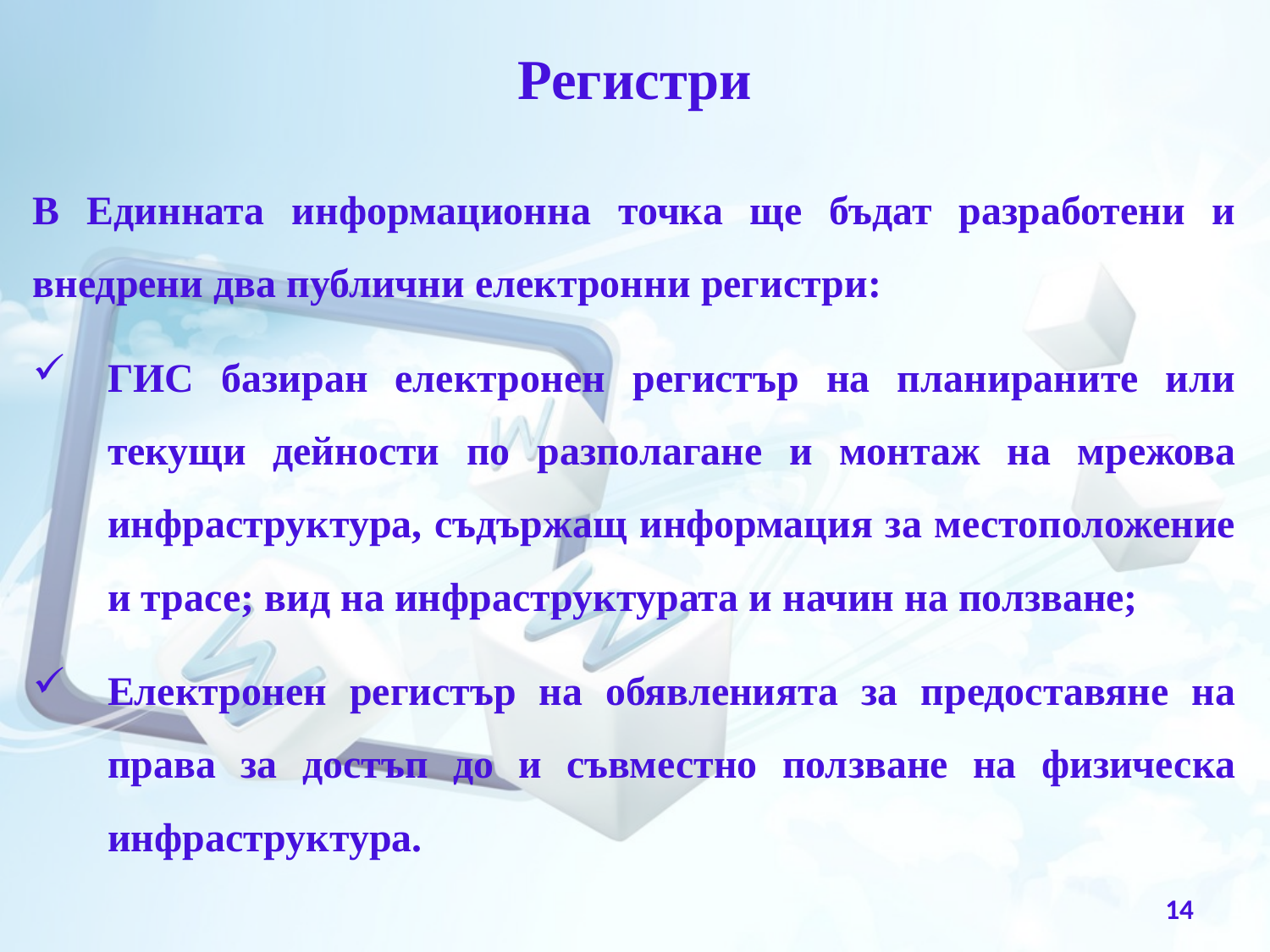

# Регистри
В Единната информационна точка ще бъдат разработени и внедрени два публични електронни регистри:
ГИС базиран електронен регистър на планираните или текущи дейности по разполагане и монтаж на мрежова инфраструктура, съдържащ информация за местоположение и трасе; вид на инфраструктурата и начин на ползване;
Електронен регистър на обявленията за предоставяне на права за достъп до и съвместно ползване на физическа инфраструктура.

14